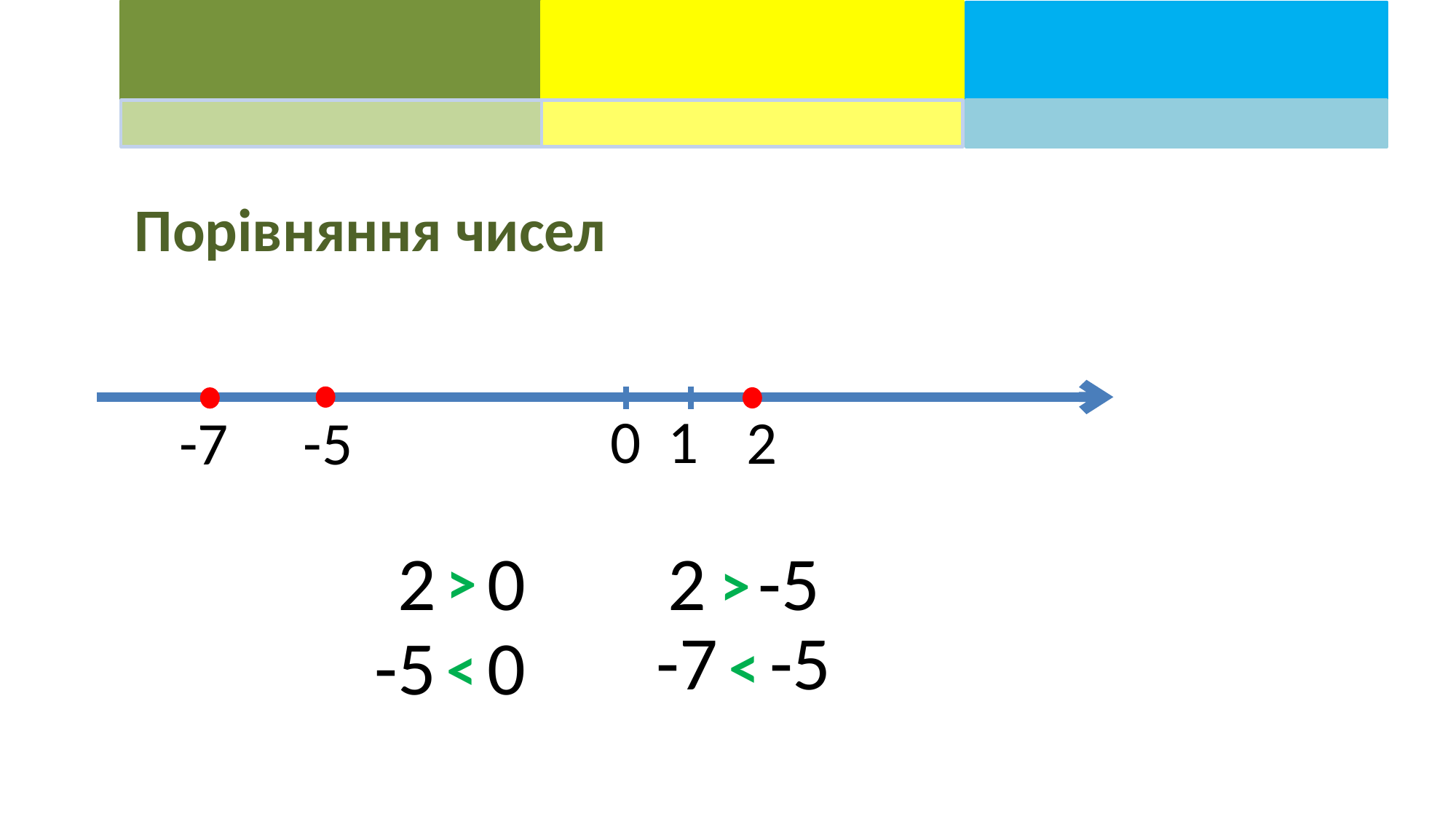

Порівняння чисел

0
1
2
-7
-5
2   0
2   -5
>
>
-7   -5
-5   0
<
<